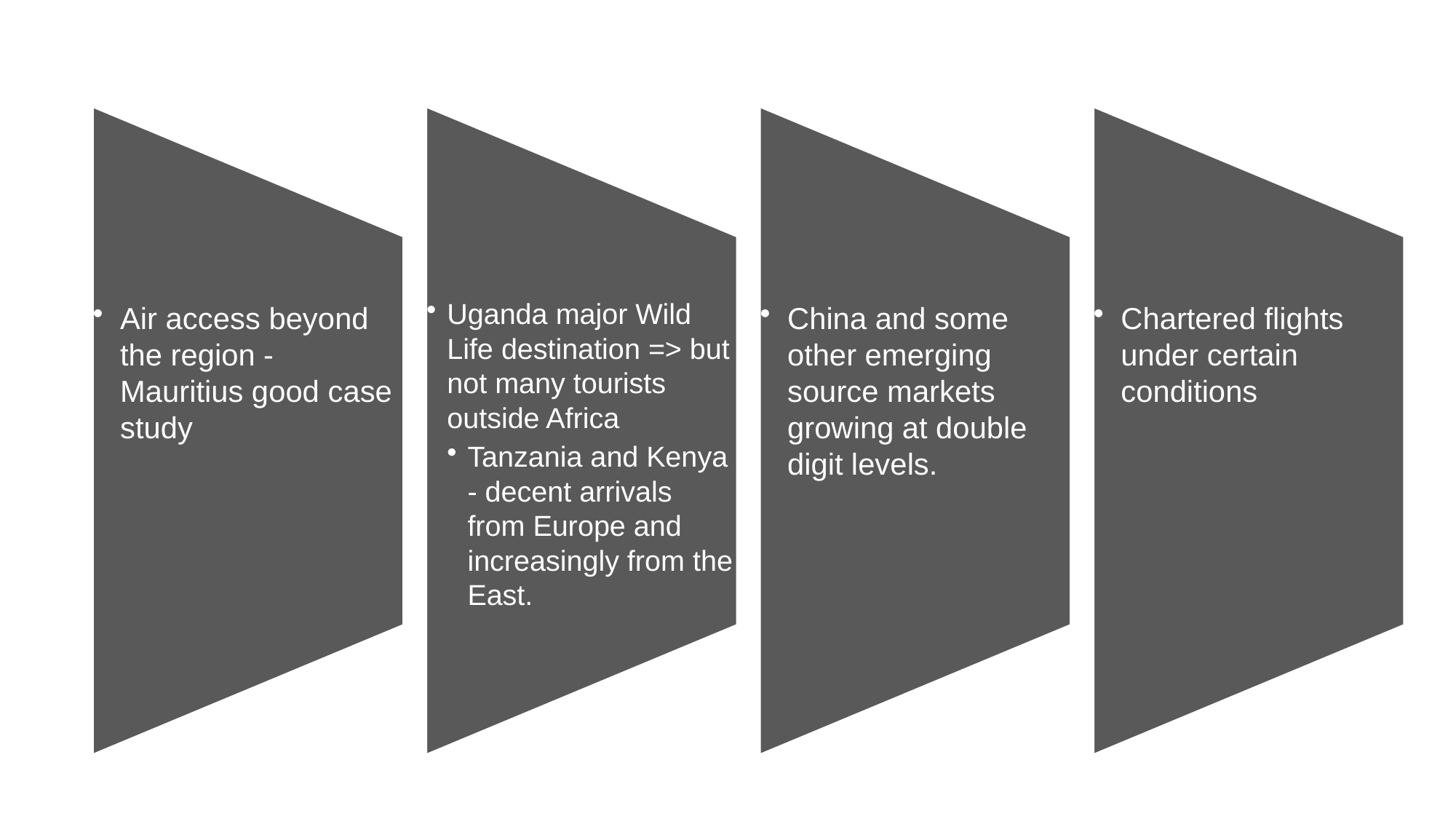

Air access beyond the region -  Mauritius good case study

Uganda major Wild Life destination => but not many tourists outside Africa
Tanzania and Kenya - decent arrivals from Europe and increasingly from the East.

China and some other emerging source markets growing at double digit levels.

Chartered flights under certain conditions